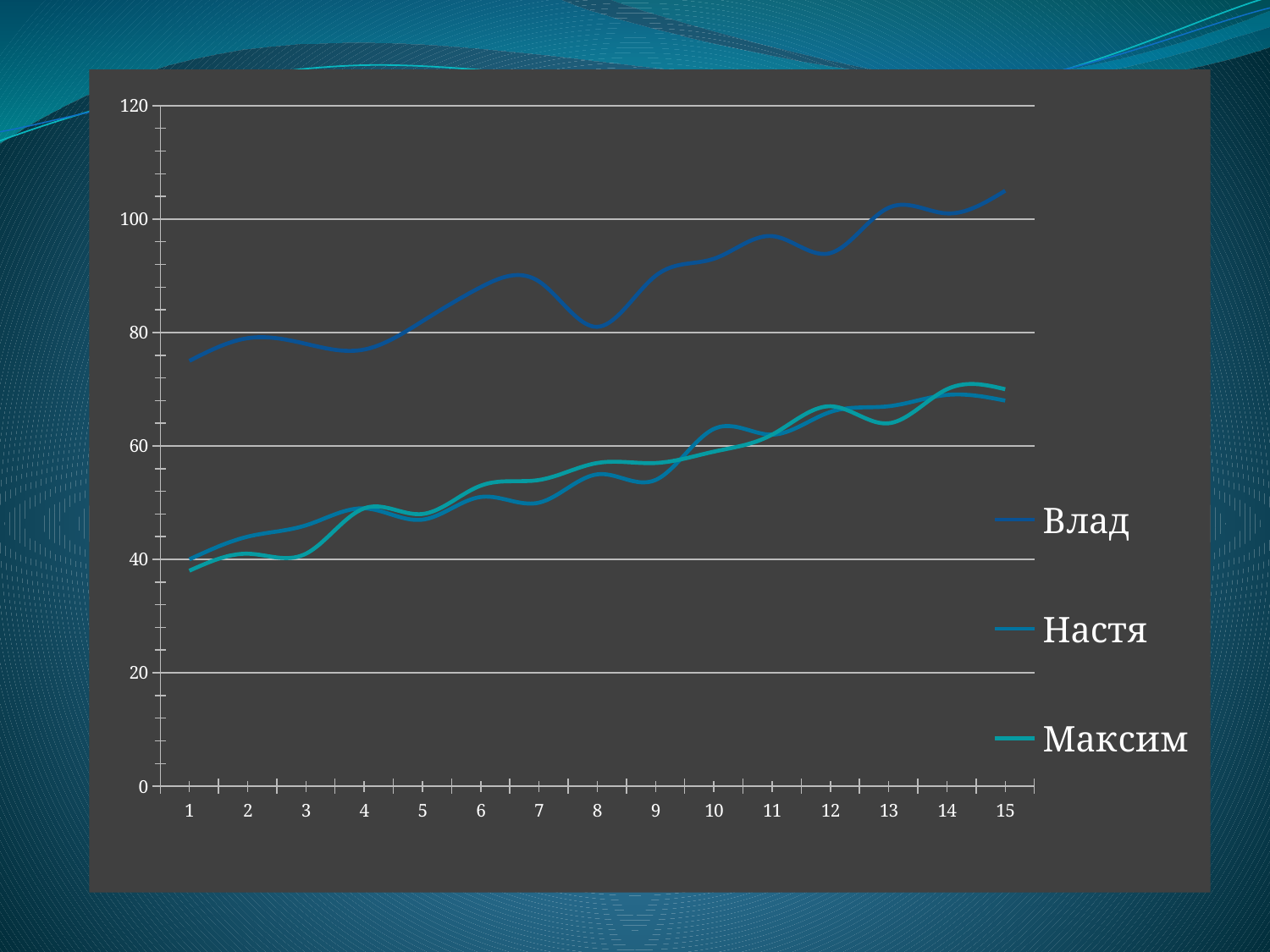

### Chart

| Category | Влад | Настя | Максим |
|---|---|---|---|
| 1 | 75.0 | 40.0 | 38.0 |
| 2 | 79.0 | 44.0 | 41.0 |
| 3 | 78.0 | 46.0 | 41.0 |
| 4 | 77.0 | 49.0 | 49.0 |
| 5 | 82.0 | 47.0 | 48.0 |
| 6 | 88.0 | 51.0 | 53.0 |
| 7 | 89.0 | 50.0 | 54.0 |
| 8 | 81.0 | 55.0 | 57.0 |
| 9 | 90.0 | 54.0 | 57.0 |
| 10 | 93.0 | 63.0 | 59.0 |
| 11 | 97.0 | 62.0 | 62.0 |
| 12 | 94.0 | 66.0 | 67.0 |
| 13 | 102.0 | 67.0 | 64.0 |
| 14 | 101.0 | 69.0 | 70.0 |
| 15 | 105.0 | 68.0 | 70.0 |
#